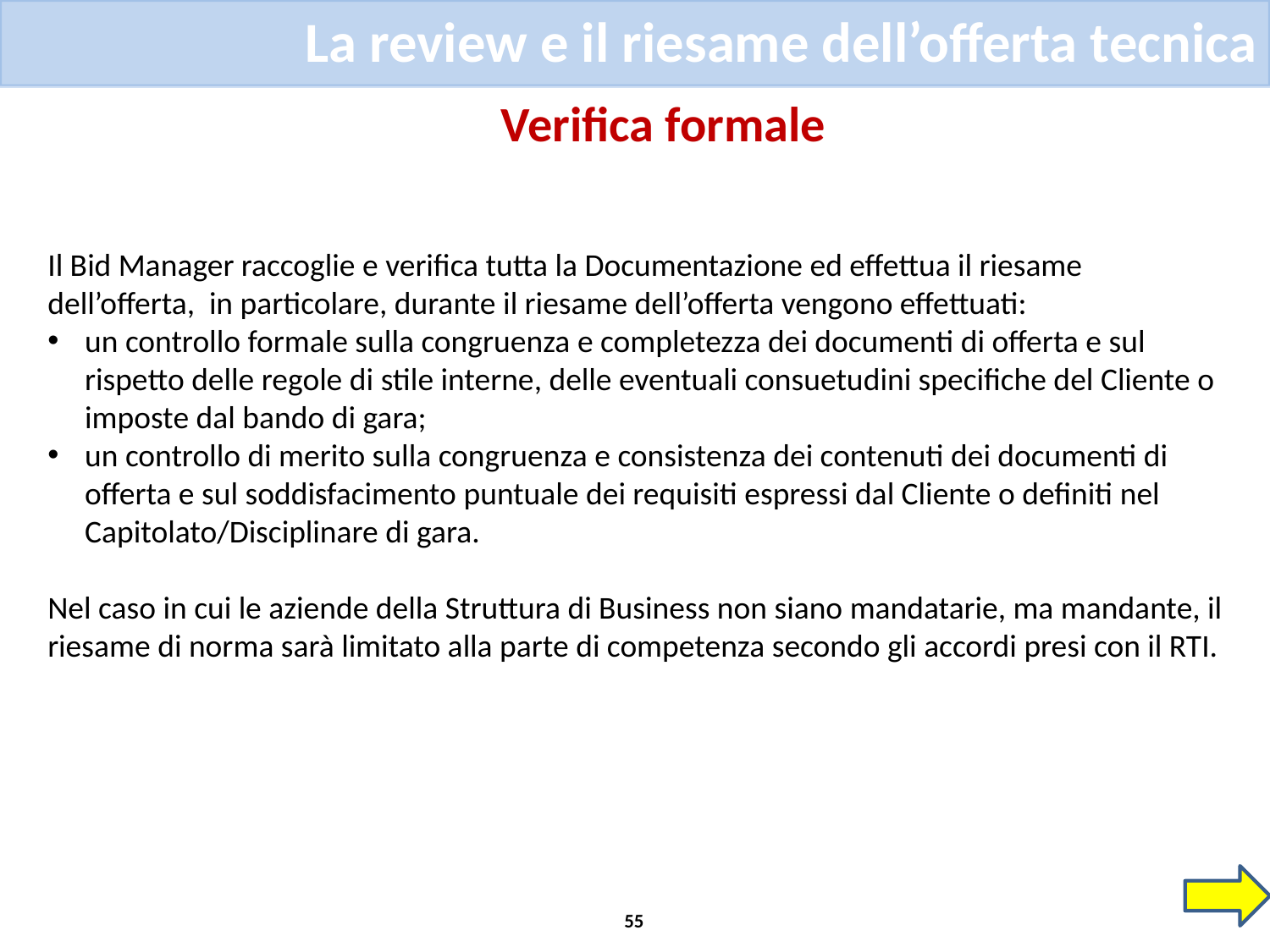

La review e il riesame dell’offerta tecnica
Verifica formale
Il Bid Manager raccoglie e verifica tutta la Documentazione ed effettua il riesame dell’offerta,  in particolare, durante il riesame dell’offerta vengono effettuati:
un controllo formale sulla congruenza e completezza dei documenti di offerta e sul rispetto delle regole di stile interne, delle eventuali consuetudini specifiche del Cliente o imposte dal bando di gara;
un controllo di merito sulla congruenza e consistenza dei contenuti dei documenti di offerta e sul soddisfacimento puntuale dei requisiti espressi dal Cliente o definiti nel Capitolato/Disciplinare di gara.

Nel caso in cui le aziende della Struttura di Business non siano mandatarie, ma mandante, il riesame di norma sarà limitato alla parte di competenza secondo gli accordi presi con il RTI.

55